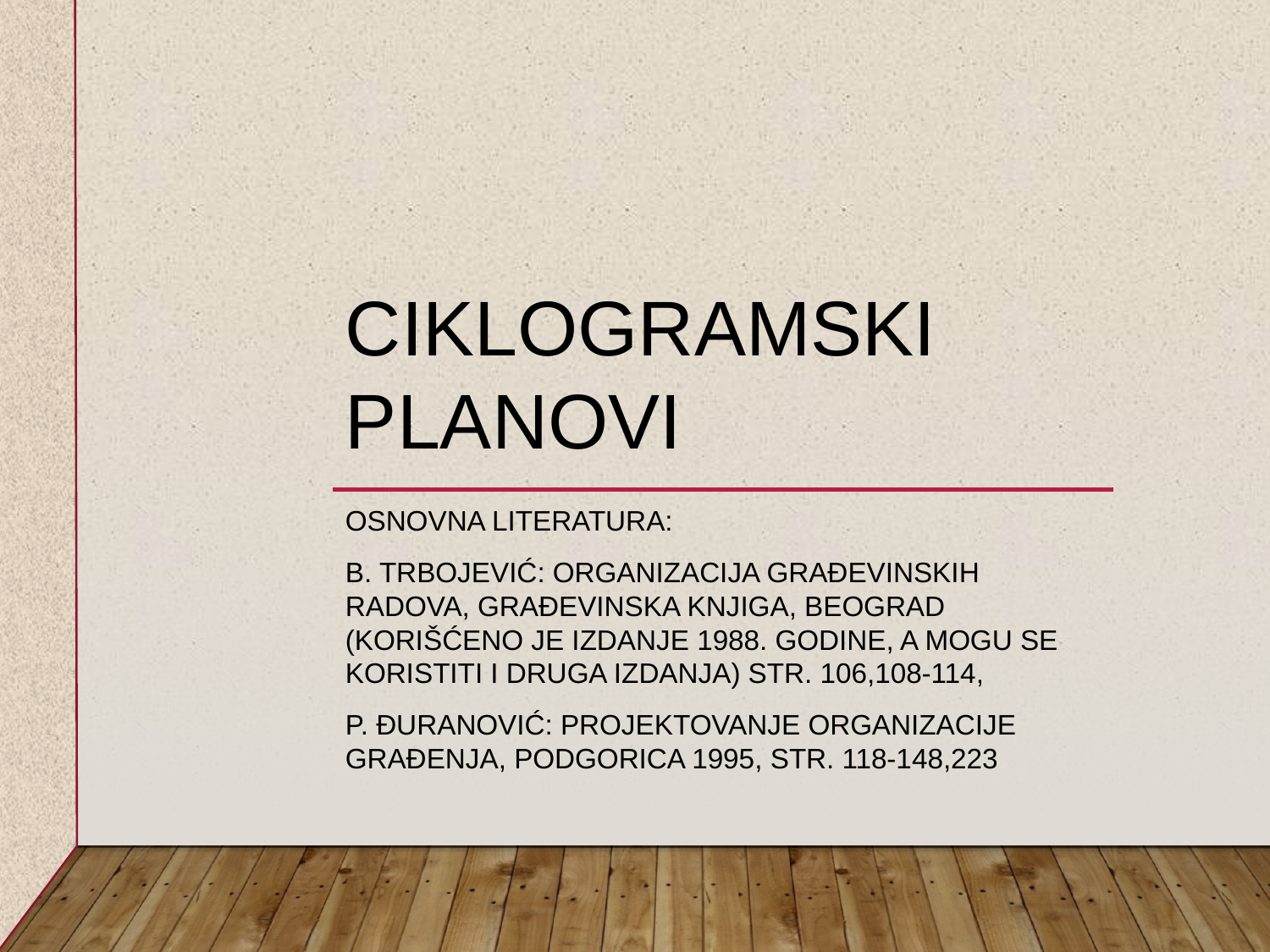

# CIKLOGRAMSKI PLANOVI
Osnovna literatura:
B. Trbojević: Organizacija građevinskih radova, Građevinska knjiga, Beograd (korišćeno je izdanje 1988. godine, a mogu se koristiti i druga izdanja) str. 106,108-114,
P. Đuranović: Projektovanje organizacije građenja, Podgorica 1995, str. 118-148,223